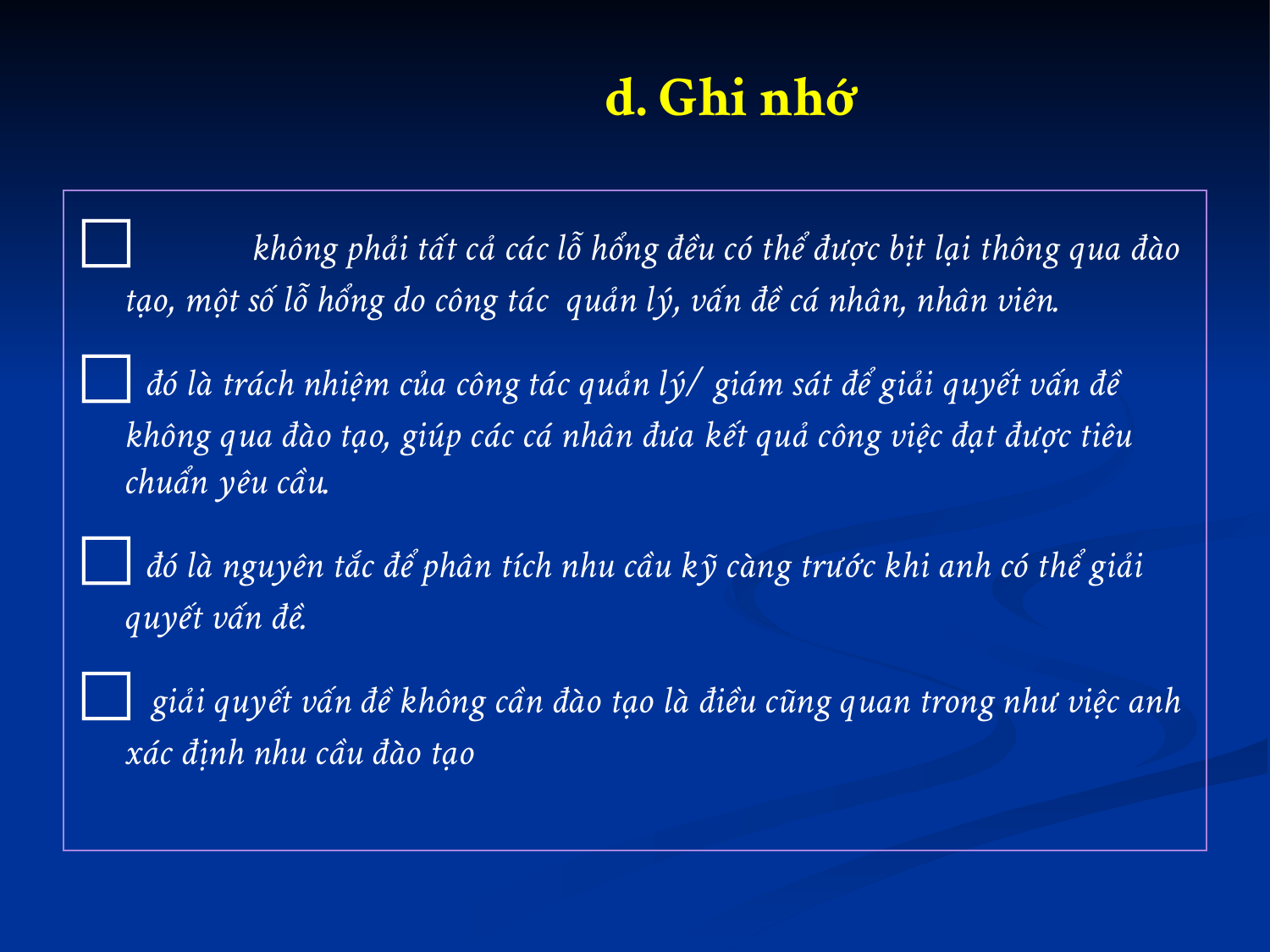

# d. Ghi nhớ
□	không phải tất cả các lỗ hổng đều có thể được bịt lại thông qua đào tạo, một số lỗ hổng do công tác  quản lý, vấn đề cá nhân, nhân viên.
□ đó là trách nhiệm của công tác quản lý/ giám sát để giải quyết vấn đề không qua đào tạo, giúp các cá nhân đưa kết quả công việc đạt được tiêu chuẩn yêu cầu.
□ đó là nguyên tắc để phân tích nhu cầu kỹ càng trước khi anh có thể giải quyết vấn đề.
□ giải quyết vấn đề không cần đào tạo là điều cũng quan trong như việc anh xác định nhu cầu đào tạo